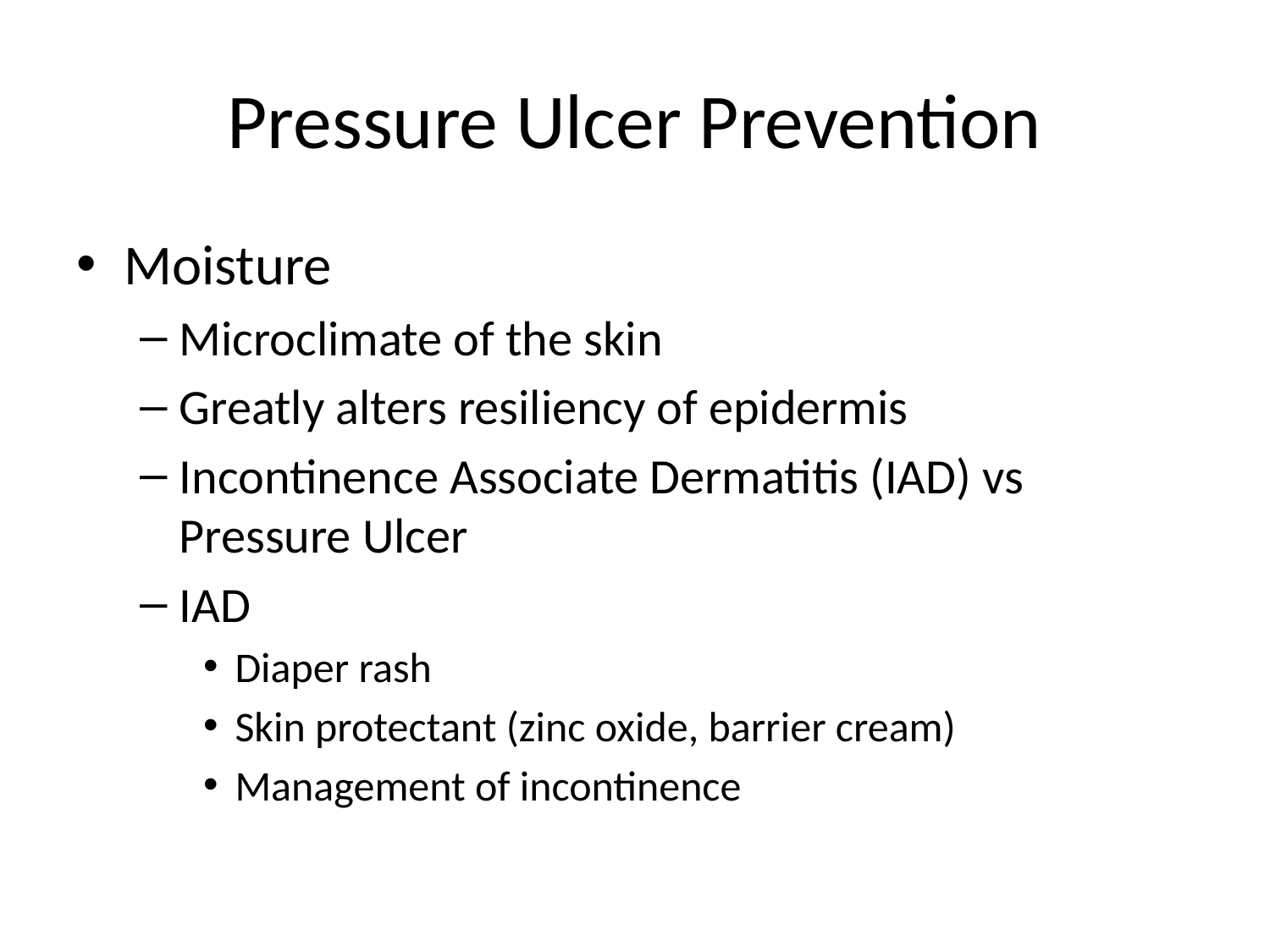

# Pressure Ulcer Prevention
Moisture
Microclimate of the skin
Greatly alters resiliency of epidermis
Incontinence Associate Dermatitis (IAD) vs Pressure Ulcer
IAD
Diaper rash
Skin protectant (zinc oxide, barrier cream)
Management of incontinence